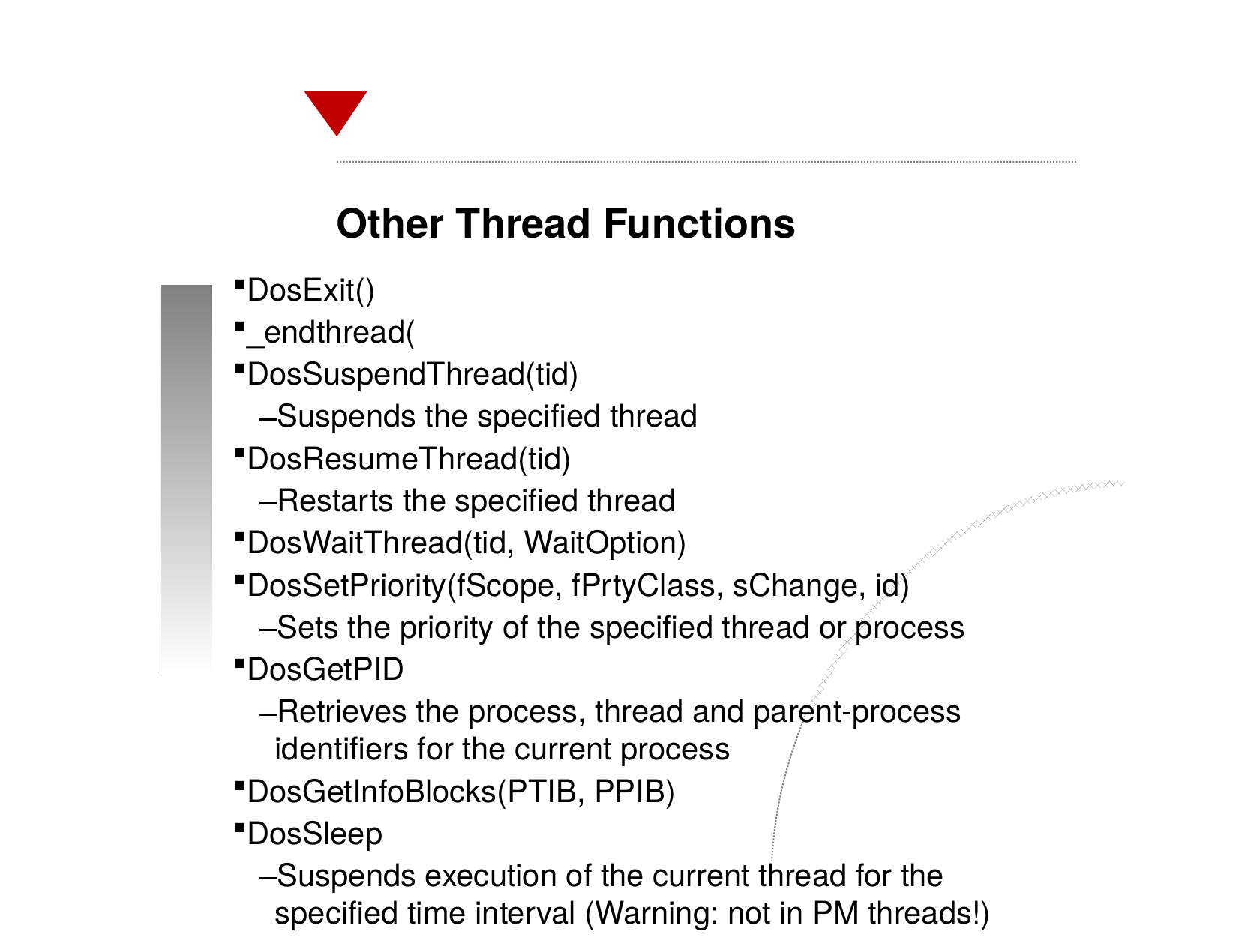

Other Thread Functions
DosExit()
_endthread(
DosSuspendThread(tid)
Suspends the specified thread
DosResumeThread(tid)
Restarts the specified thread
DosWaitThread(tid, WaitOption)
DosSetPriority(fScope, fPrtyClass, sChange, id)
Sets the priority of the specified thread or process
DosGetPID
Retrieves the process, thread and parent-process identifiers for the current process
DosGetInfoBlocks(PTIB, PPIB)
DosSleep
Suspends execution of the current thread for the specified time interval (Warning: not in PM threads!)